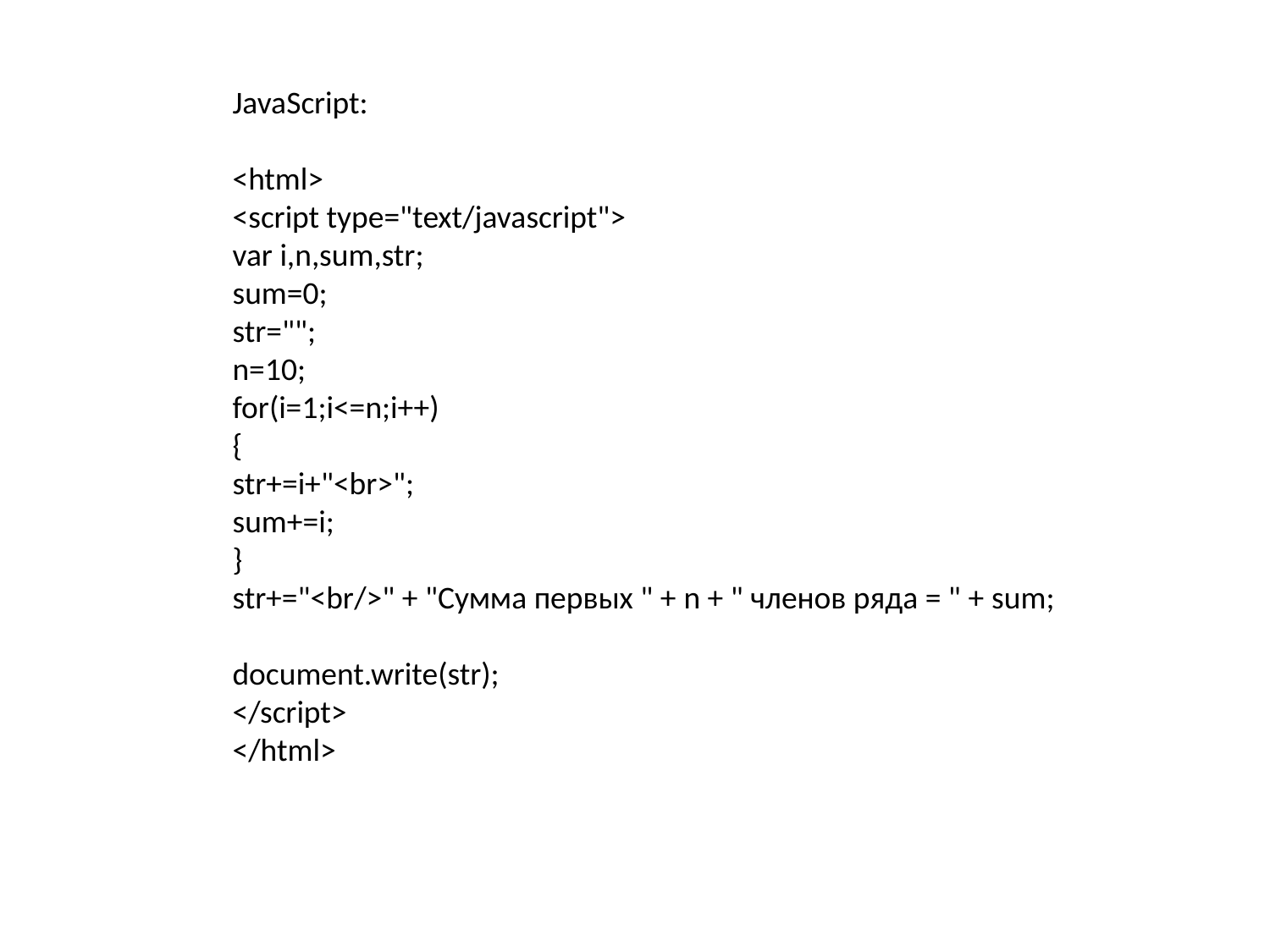

JavaScript:

<html>
<script type="text/javascript">
var i,n,sum,str;
sum=0;
str="";
n=10;
for(i=1;i<=n;i++)
{
str+=i+"<br>";
sum+=i;
}
str+="<br/>" + "Сумма первых " + n + " членов ряда = " + sum;

document.write(str);
</script>
</html>